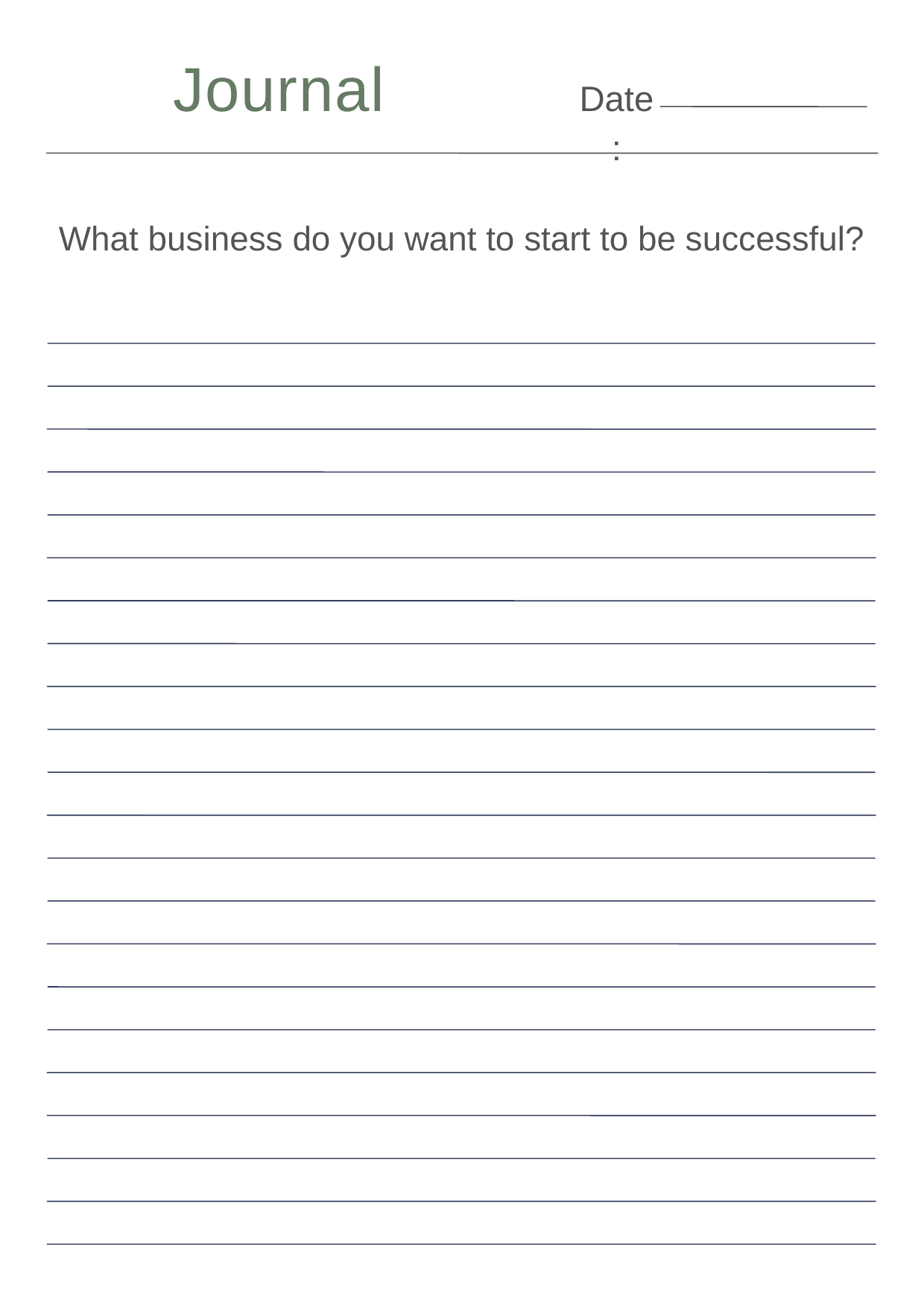

Journal
Date:

What business do you want to start to be successful?